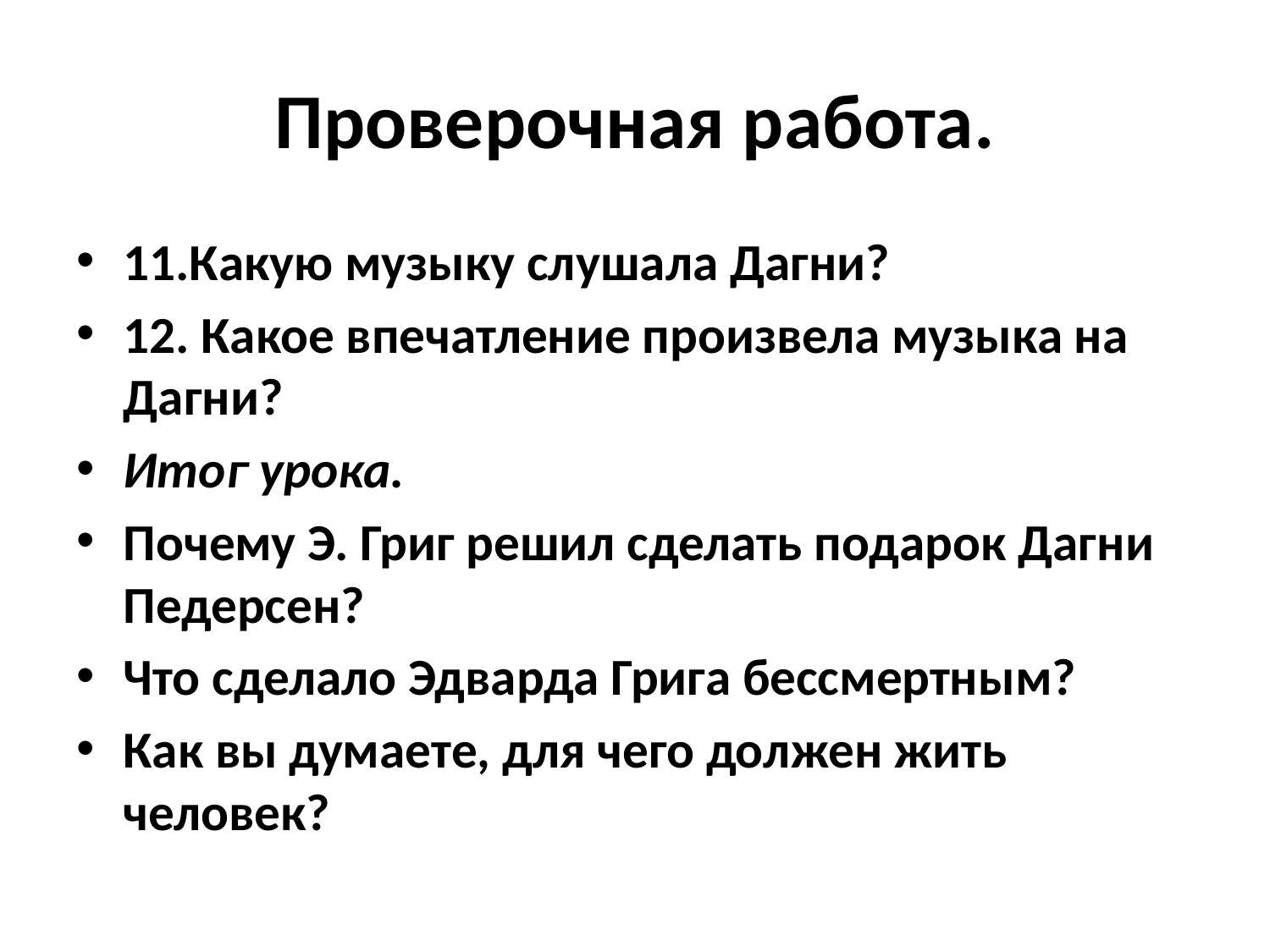

# Проверочная работа.
11.Какую музыку слушала Дагни?
12. Какое впечатление произвела музыка на Дагни?
Итог урока.
Почему Э. Григ решил сделать подарок Дагни Педерсен?
Что сделало Эдварда Грига бессмертным?
Как вы думаете, для чего должен жить человек?